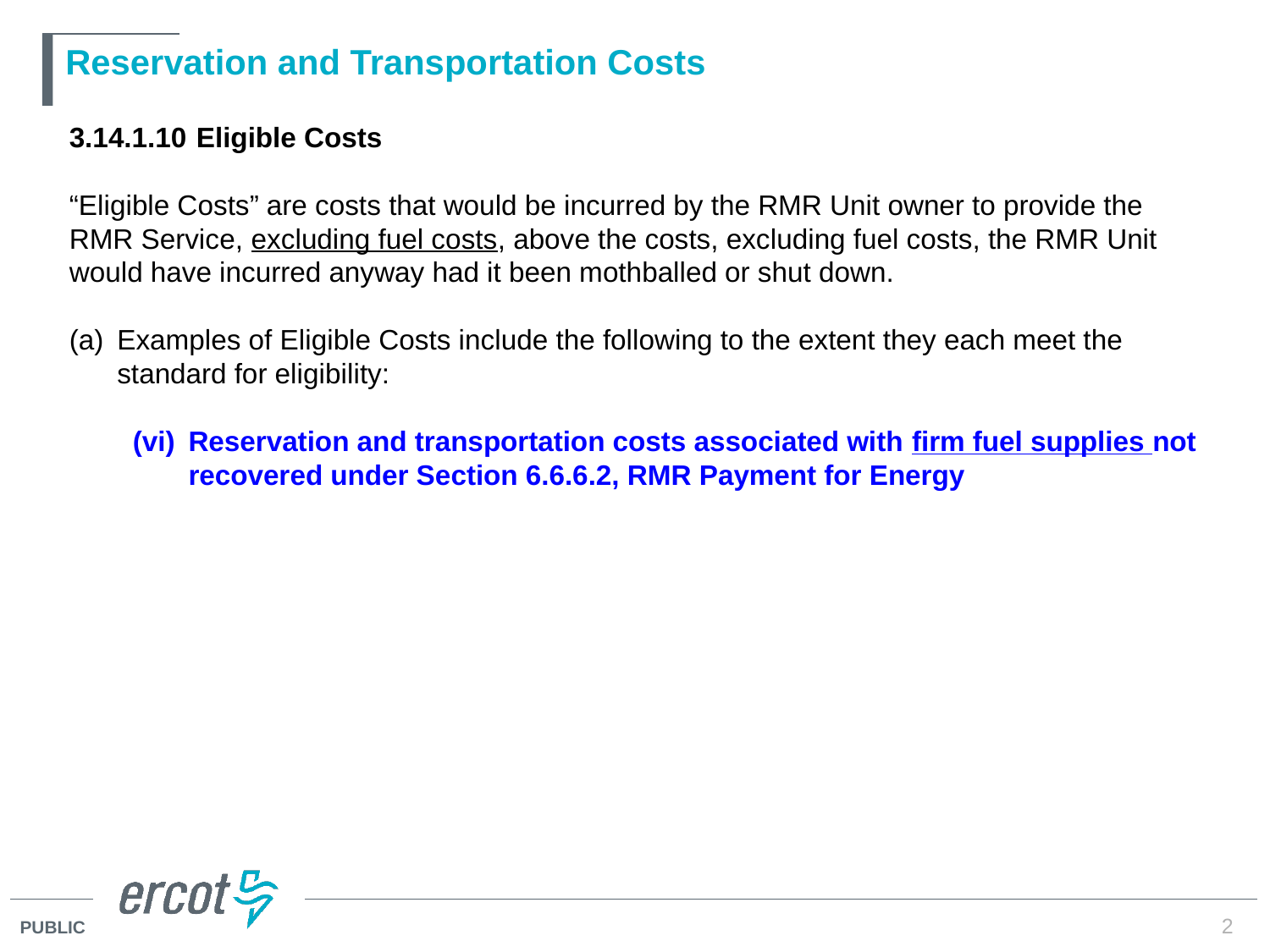

# Reservation and Transportation Costs
3.14.1.10	Eligible Costs

“Eligible Costs” are costs that would be incurred by the RMR Unit owner to provide the RMR Service, excluding fuel costs, above the costs, excluding fuel costs, the RMR Unit would have incurred anyway had it been mothballed or shut down.

Examples of Eligible Costs include the following to the extent they each meet the standard for eligibility:

Reservation and transportation costs associated with firm fuel supplies not recovered under Section 6.6.6.2, RMR Payment for Energy

2